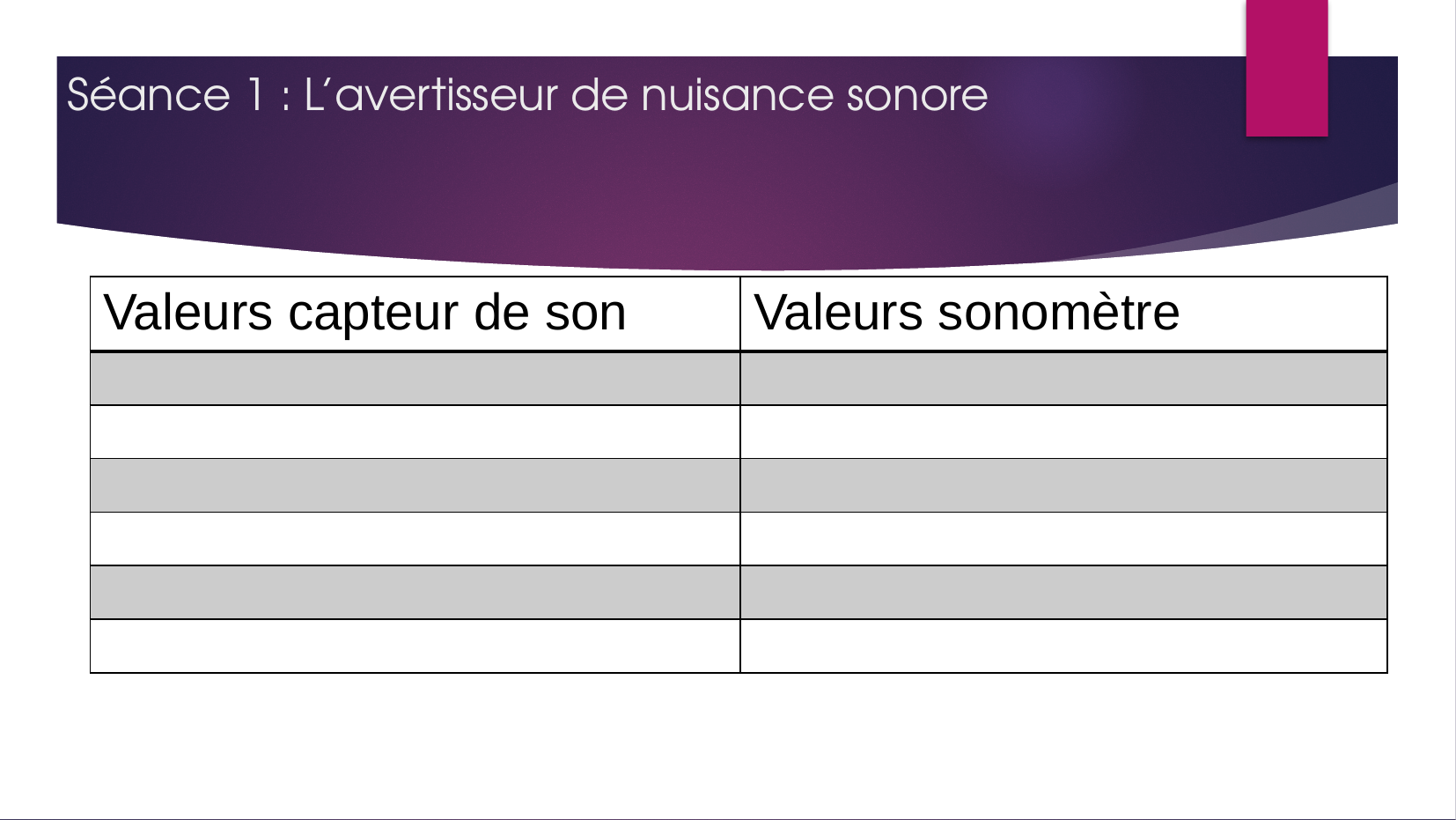

Séance 1 : L’avertisseur de nuisance sonore
| Valeurs capteur de son | Valeurs sonomètre |
| --- | --- |
|  |  |
|  |  |
|  |  |
|  |  |
|  |  |
|  |  |